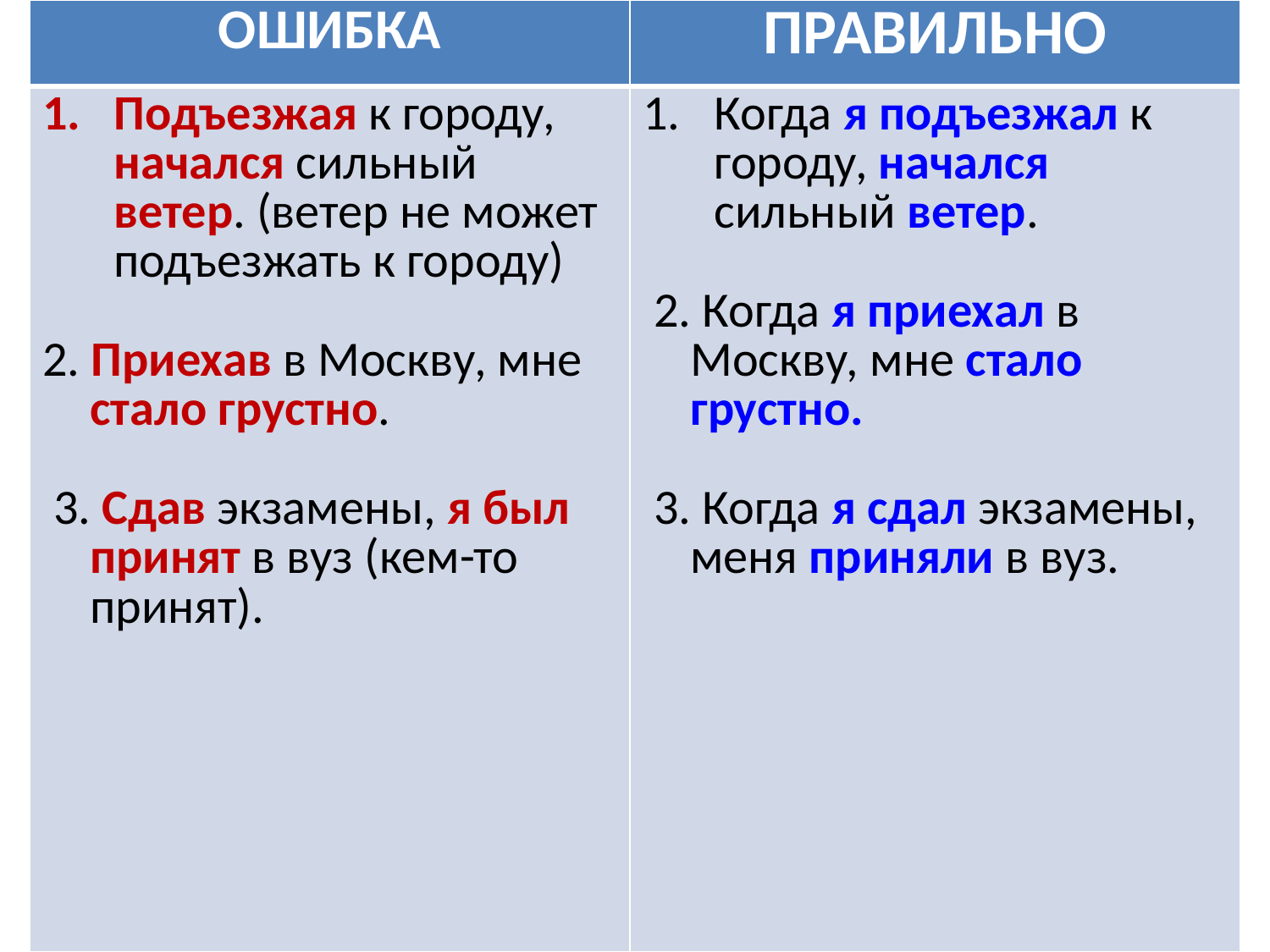

| ОШИБКА | ПРАВИЛЬНО |
| --- | --- |
| Подъезжая к городу, начался сильный ветер. (ветер не может подъезжать к городу) 2. Приехав в Москву, мне стало грустно. 3. Сдав экзамены, я был принят в вуз (кем-то принят). | Когда я подъезжал к городу, начался сильный ветер. 2. Когда я приехал в Москву, мне стало грустно. 3. Когда я сдал экзамены, меня приняли в вуз. |